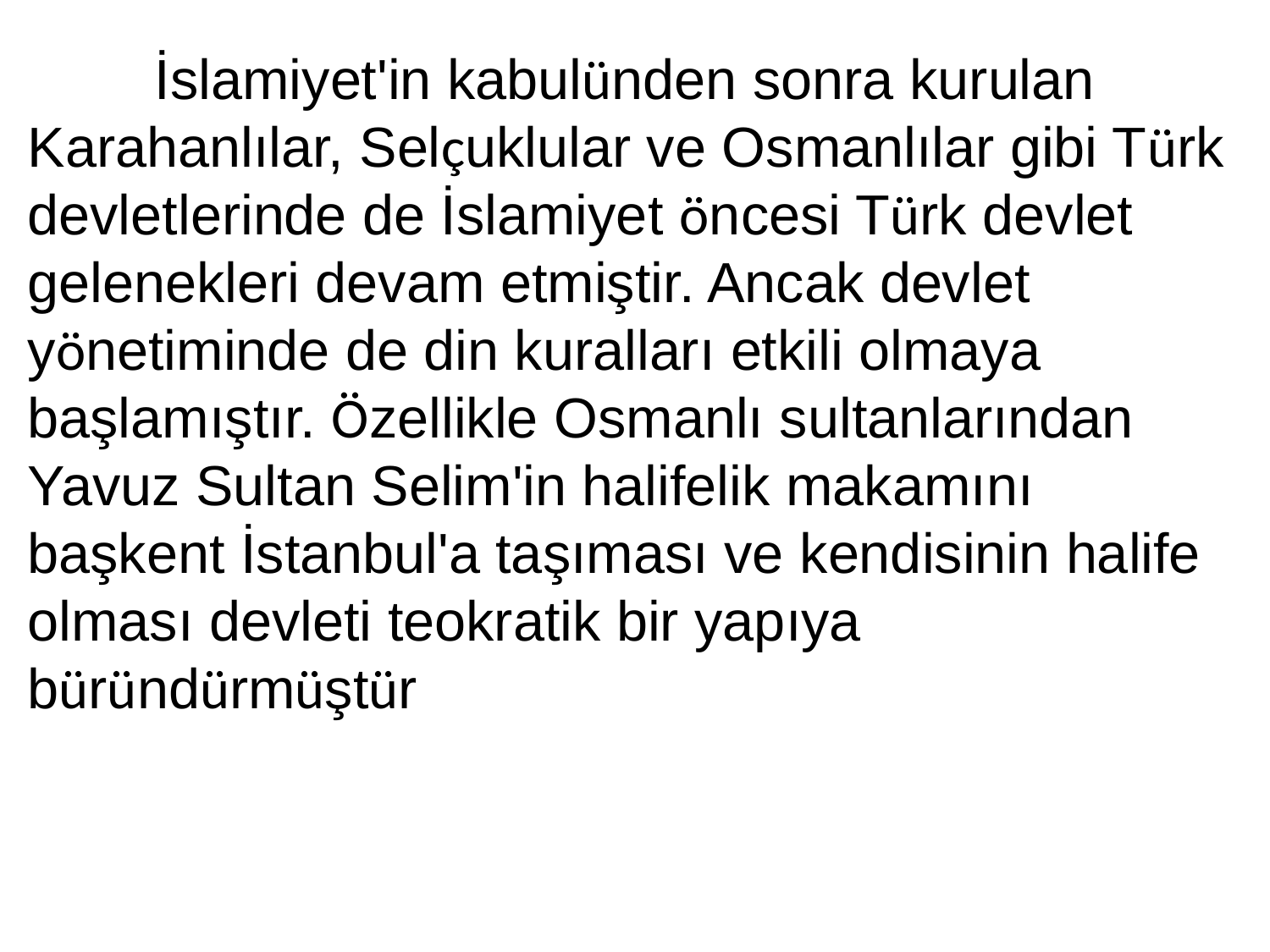

İslamiyet'in kabulünden sonra kurulan Karahanlılar, Selçuklular ve Osmanlılar gibi Türk devletlerinde de İslamiyet öncesi Türk devlet gelenekleri devam etmiştir. Ancak devlet yönetiminde de din kuralları etkili olmaya başlamıştır. Özellikle Osmanlı sultanlarından Yavuz Sultan Selim'in halifelik makamını başkent İstanbul'a taşıması ve kendisinin halife olması devleti teokratik bir yapıya büründürmüştür